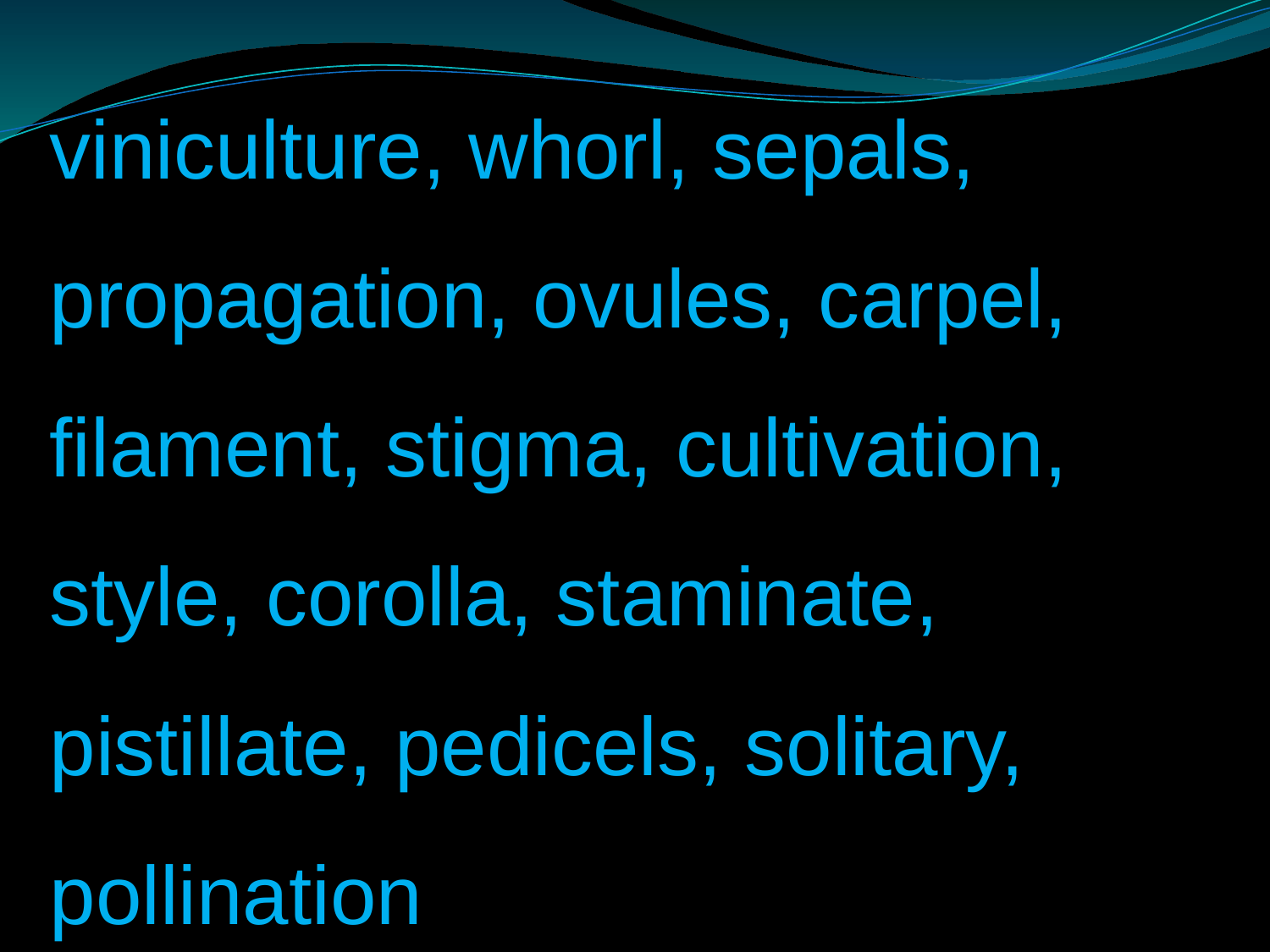

viniculture, whorl, sepals, propagation, ovules, carpel, filament, stigma, cultivation, style, corolla, staminate, pistillate, pedicels, solitary, pollination